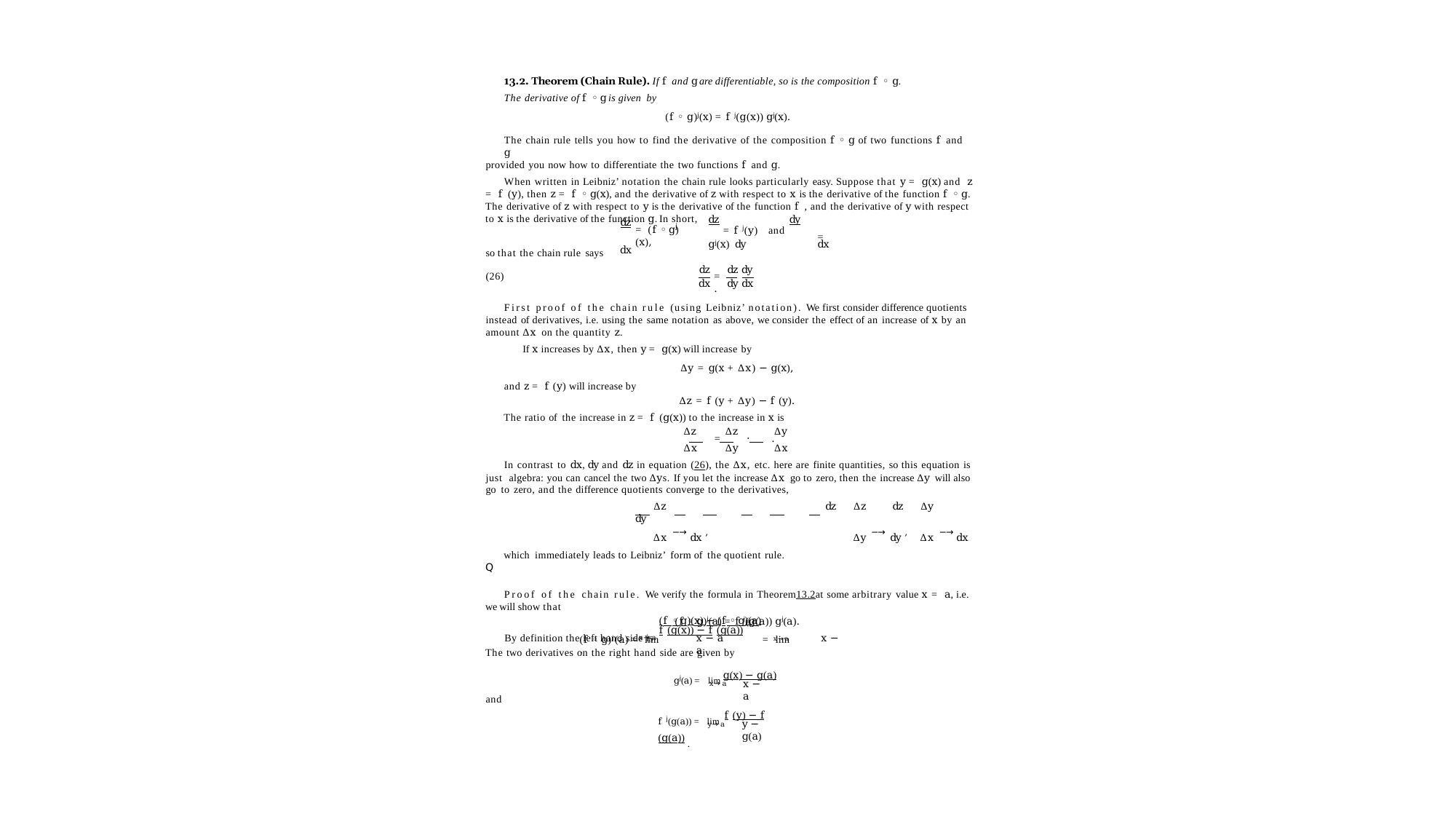

6
13.2. Theorem (Chain Rule). If f and g are differentiable, so is the composition f ◦ g.
The derivative of f ◦ g is given by
(f ◦ g)j(x) = f j(g(x)) gj(x).
The chain rule tells you how to find the derivative of the composition f ◦ g of two functions f and g
provided you now how to differentiate the two functions f and g.
When written in Leibniz’ notation the chain rule looks particularly easy. Suppose that y = g(x) and  z = f (y), then z = f ◦ g(x), and the derivative of z with respect to x is the derivative of the function f ◦ g.  The derivative of z with respect to y is the derivative of the function f , and the derivative of y with respect  to x is the derivative of the function g. In short,
dz  dx
dz	dy
= f j(y)   and		= gj(x)  dy	dx
j
= (f ◦ g) (x),
so that the chain rule says
dz	dz dy
(26)
=	.
dx	dy dx

First proof of the chain rule (using Leibniz’ notation). We first consider difference quotients  instead of derivatives, i.e. using the same notation as above, we consider the effect of an increase of x by an  amount ∆x on the quantity z.
If x increases by ∆x, then y = g(x) will increase by
∆y = g(x + ∆x) − g(x),
and z = f (y) will increase by
∆z = f (y + ∆y) − f (y).
The ratio of  the increase in z = f (g(x)) to the increase in x is
∆z	∆z	∆y
=	·	.
∆x	∆y	∆x
In contrast to dx, dy and dz in equation (26), the ∆x, etc. here are finite quantities, so this equation is just  algebra: you can cancel the two ∆ys. If you let the increase ∆x go to zero, then the increase ∆y will also go  to zero, and the difference quotients converge to the derivatives,
∆z	dz	∆z	dz	∆y	dy
∆x −→ dx ,	∆y −→ dy ,	∆x −→ dx
which  immediately leads to Leibniz’  form of  the quotient rule.	Q

Proof of the chain rule. We verify the formula in Theorem13.2at some arbitrary value x = a, i.e.  we will show that
(f ◦ g)j(a) = f j(g(a)) gj(a).
By definition the left hand side is

(f ◦ g)(x) − (f ◦ g)(a)	f (g(x)) − f (g(a))
(f ◦ g)j(a) =  lim	=  lim	.
x − a	x→a	x − a
x→a
The two derivatives on the right hand side are given by
gj(a) = lim g(x) − g(a)
x − a
x→a
and
f j(g(a)) = lim f (y) − f (g(a)) .
y − g(a)
y→a